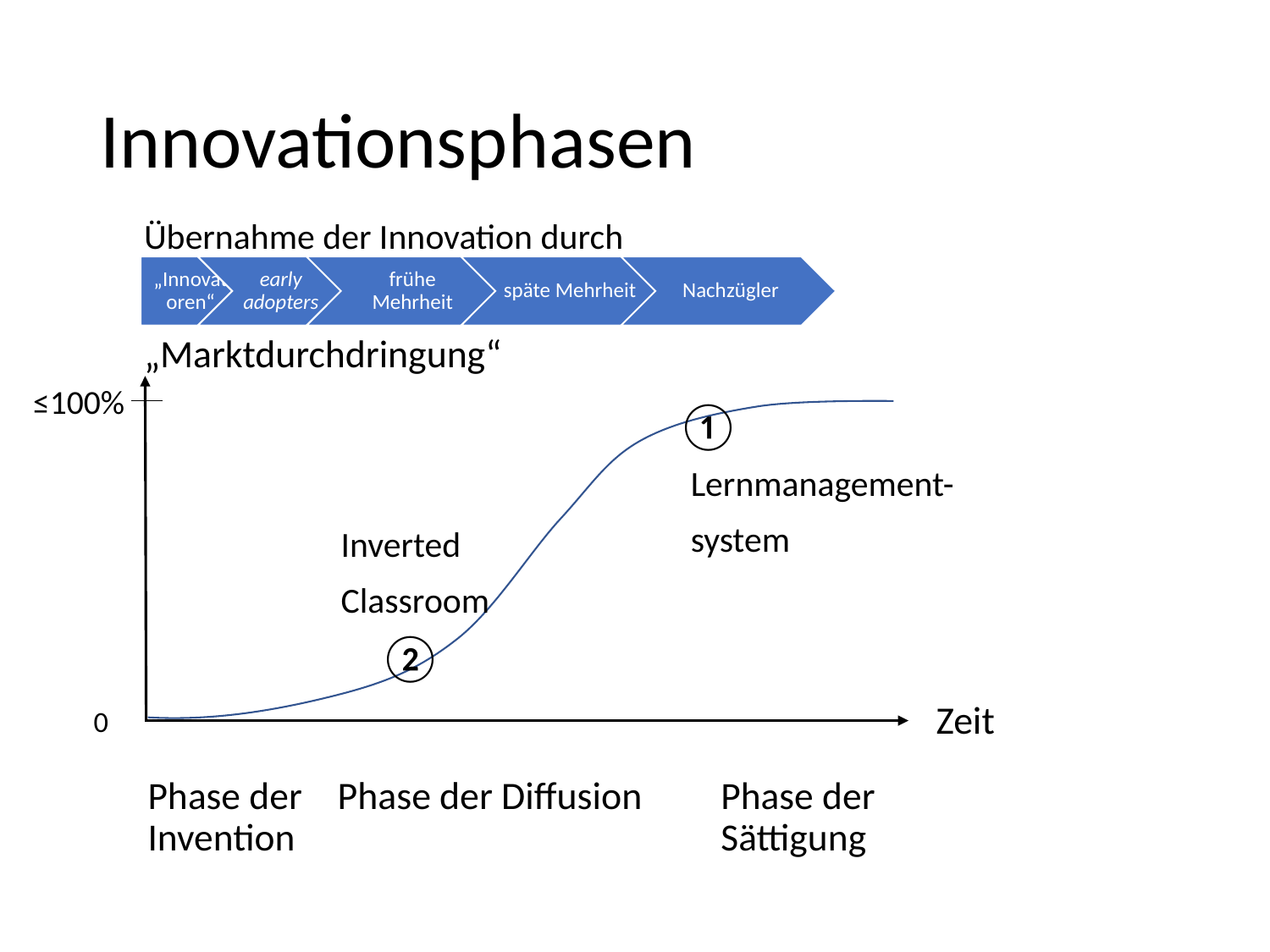

# Innovationsphasen
Übernahme der Innovation durch

„Innovatoren“
early adopters
frühe Mehrheit
späte Mehrheit
Nachzügler
„Marktdurchdringung“
≤100%
①

Lernmanagement-
system
Inverted
Classroom
②
Zeit
0
Phase der Diffusion
Phase der Invention
Phase der Sättigung